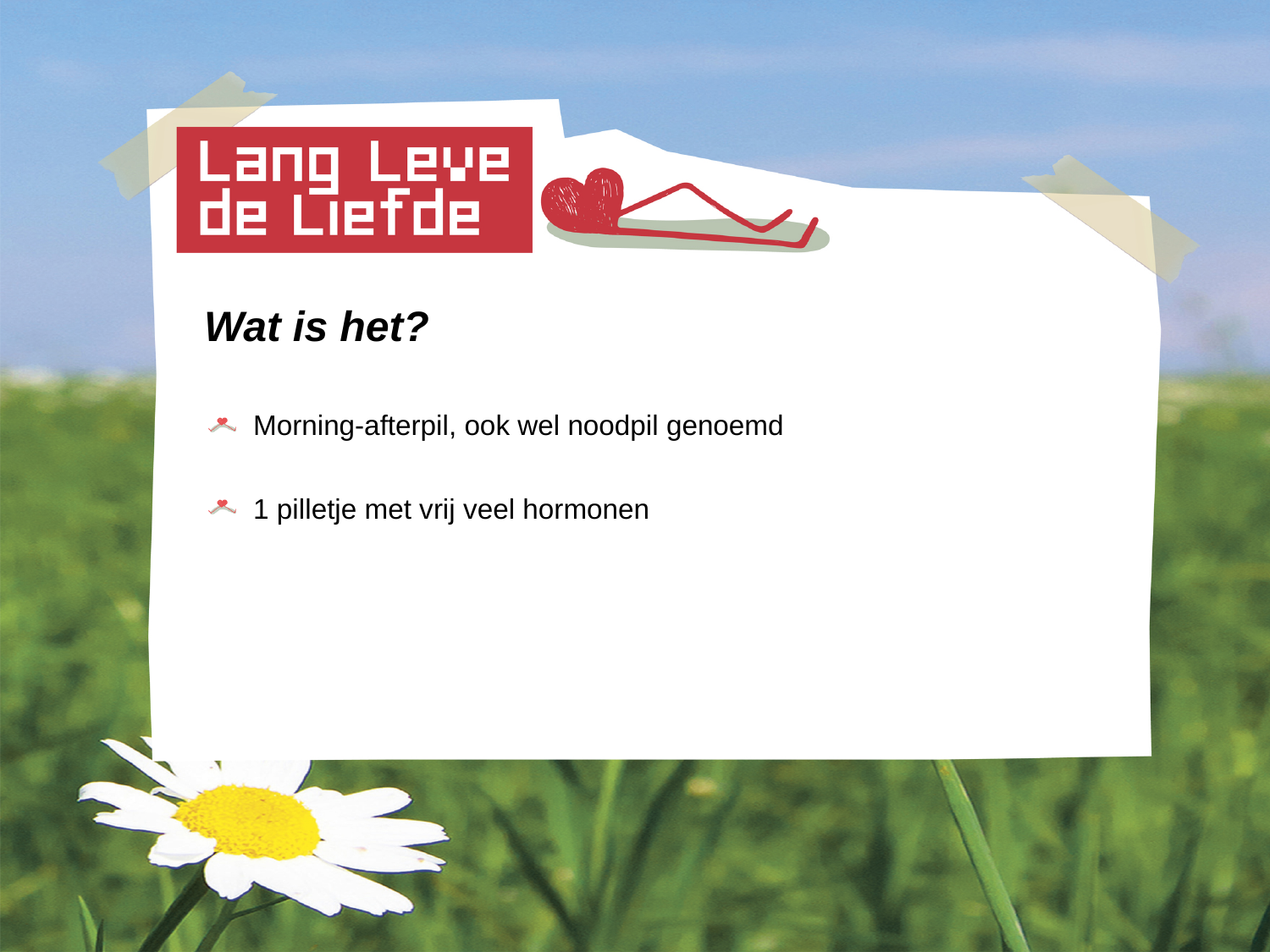

Wat is het?

  Morning-afterpil, ook wel noodpil genoemd

  1 pilletje met vrij veel hormonen